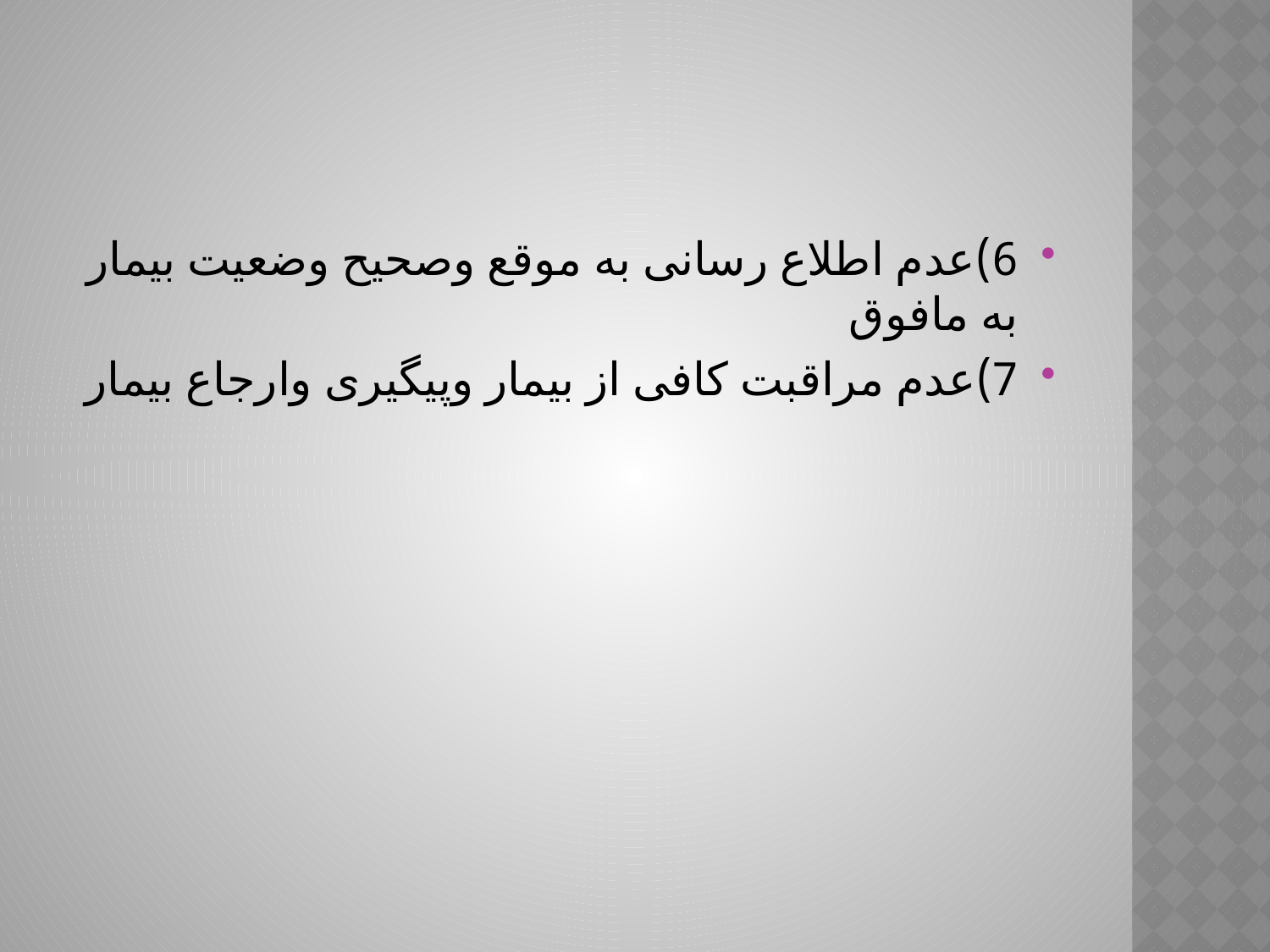

6)عدم اطلاع رسانی به موقع وصحیح وضعیت بیمار به مافوق
7)عدم مراقبت کافی از بیمار وپیگیری وارجاع بیمار